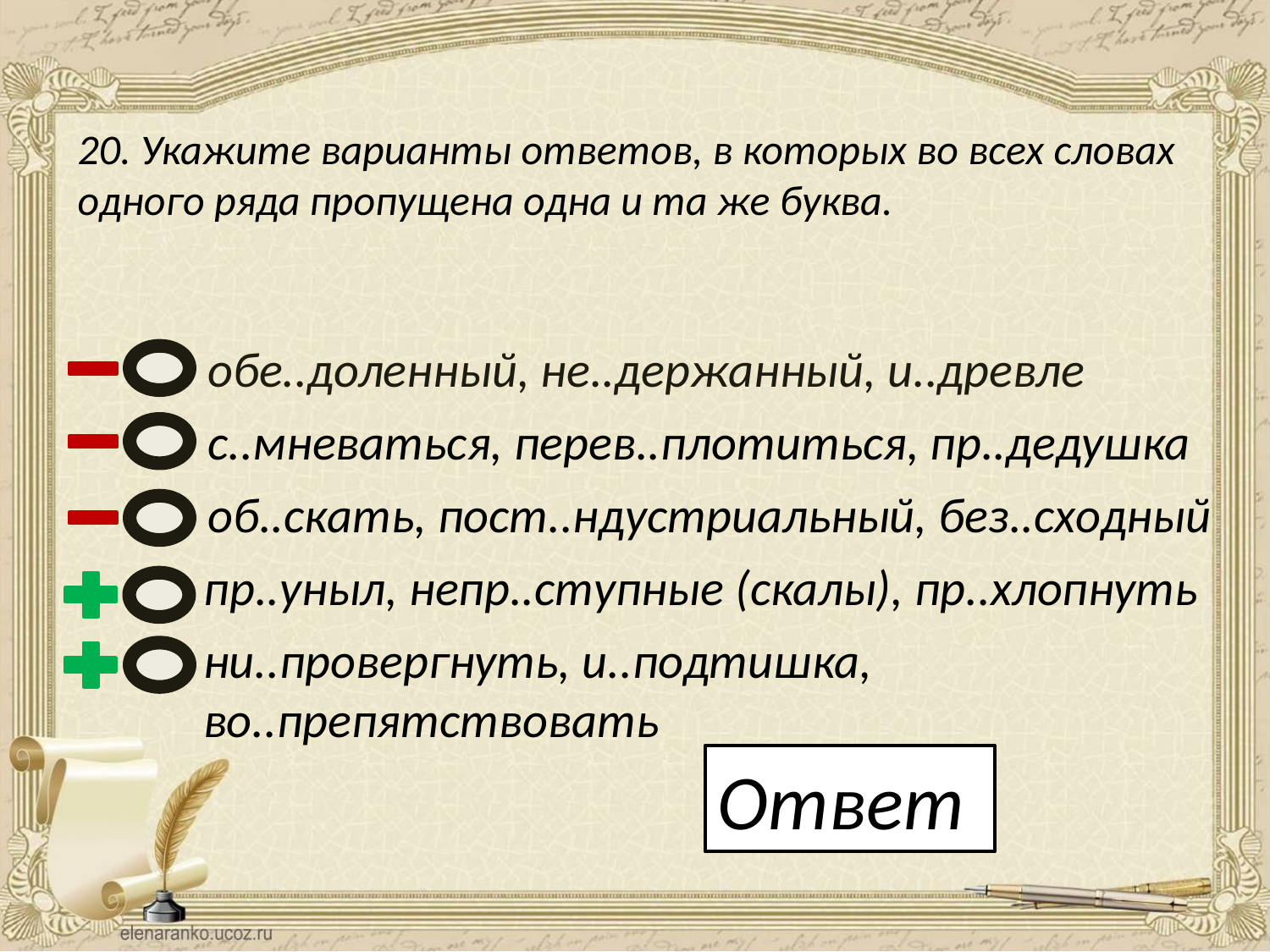

20. Укажите варианты ответов, в которых во всех словах одного ряда пропущена одна и та же буква.
обе..доленный, не..держанный, и..древле

с..мневаться, перев..плотиться, пр..дедушка

об..скать, пост..ндустриальный, без..сходный

пр..уныл, непр..ступные (скалы), пр..хлопнуть

ни..провергнуть, и..подтишка, во..препятствовать

Ответ